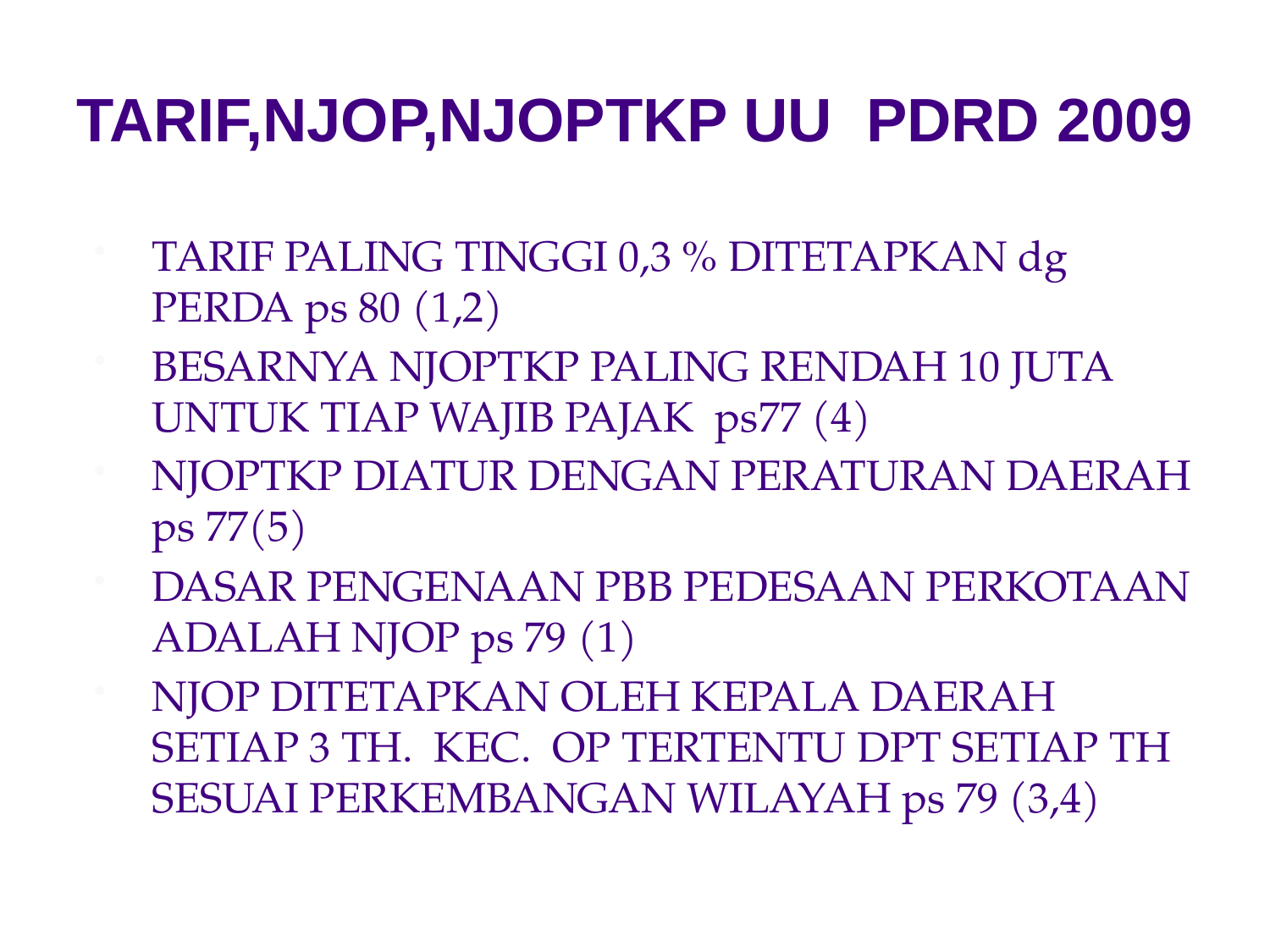

# TARIF,NJOP,NJOPTKP UU  PDRD 2009
TARIF PALING TINGGI 0,3 % DITETAPKAN dg PERDA ps 80 (1,2)
BESARNYA NJOPTKP PALING RENDAH 10 JUTA UNTUK TIAP WAJIB PAJAK  ps77 (4)
NJOPTKP DIATUR DENGAN PERATURAN DAERAH ps 77(5)
DASAR PENGENAAN PBB PEDESAAN PERKOTAAN ADALAH NJOP ps 79 (1)
NJOP DITETAPKAN OLEH KEPALA DAERAH SETIAP 3 TH.  KEC.  OP TERTENTU DPT SETIAP TH SESUAI PERKEMBANGAN WILAYAH ps 79 (3,4)